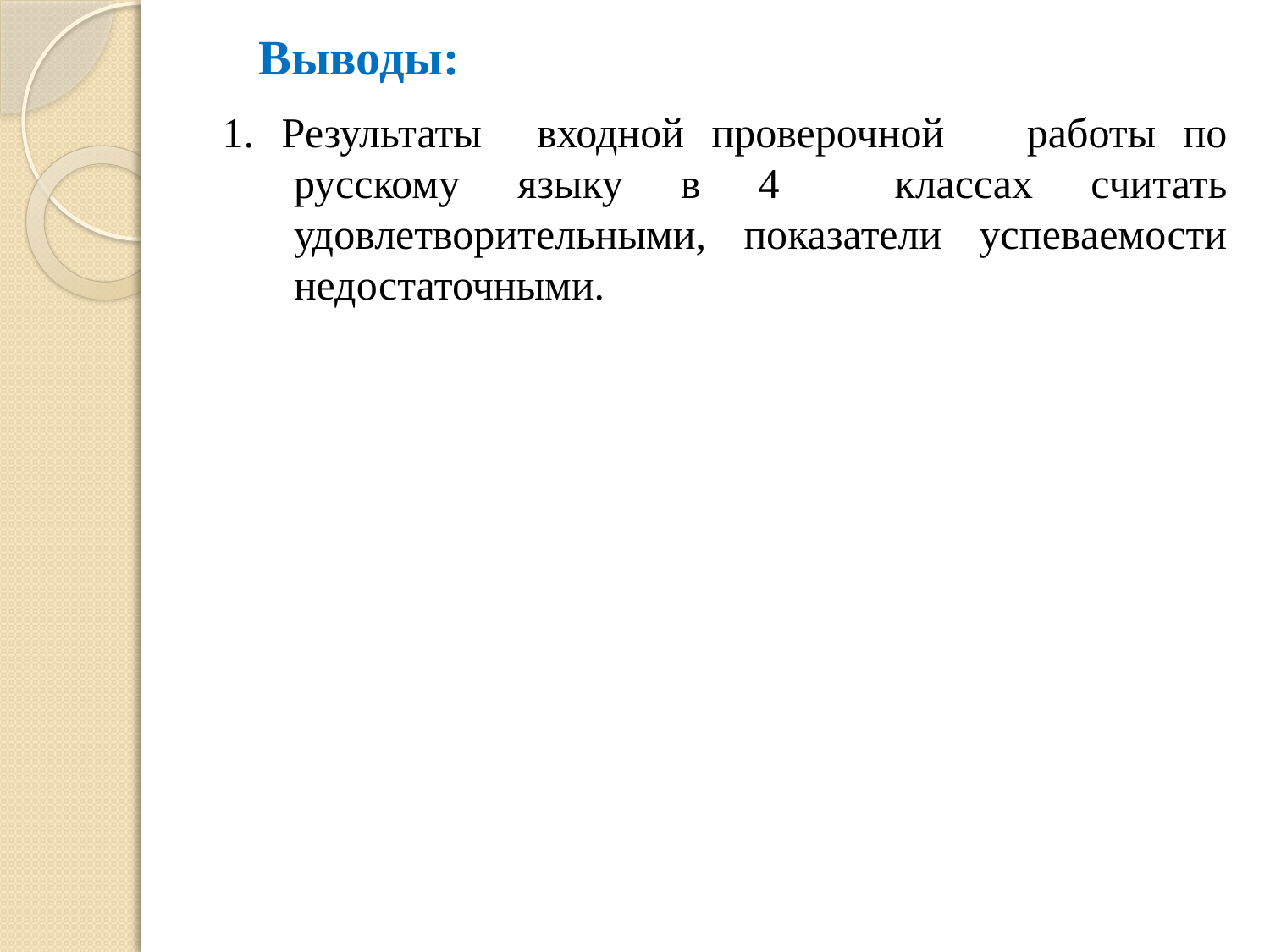

# Выводы:
1. Результаты  входной проверочной   работы по русскому языку в 4  классах считать удовлетворительными, показатели успеваемости недостаточными.